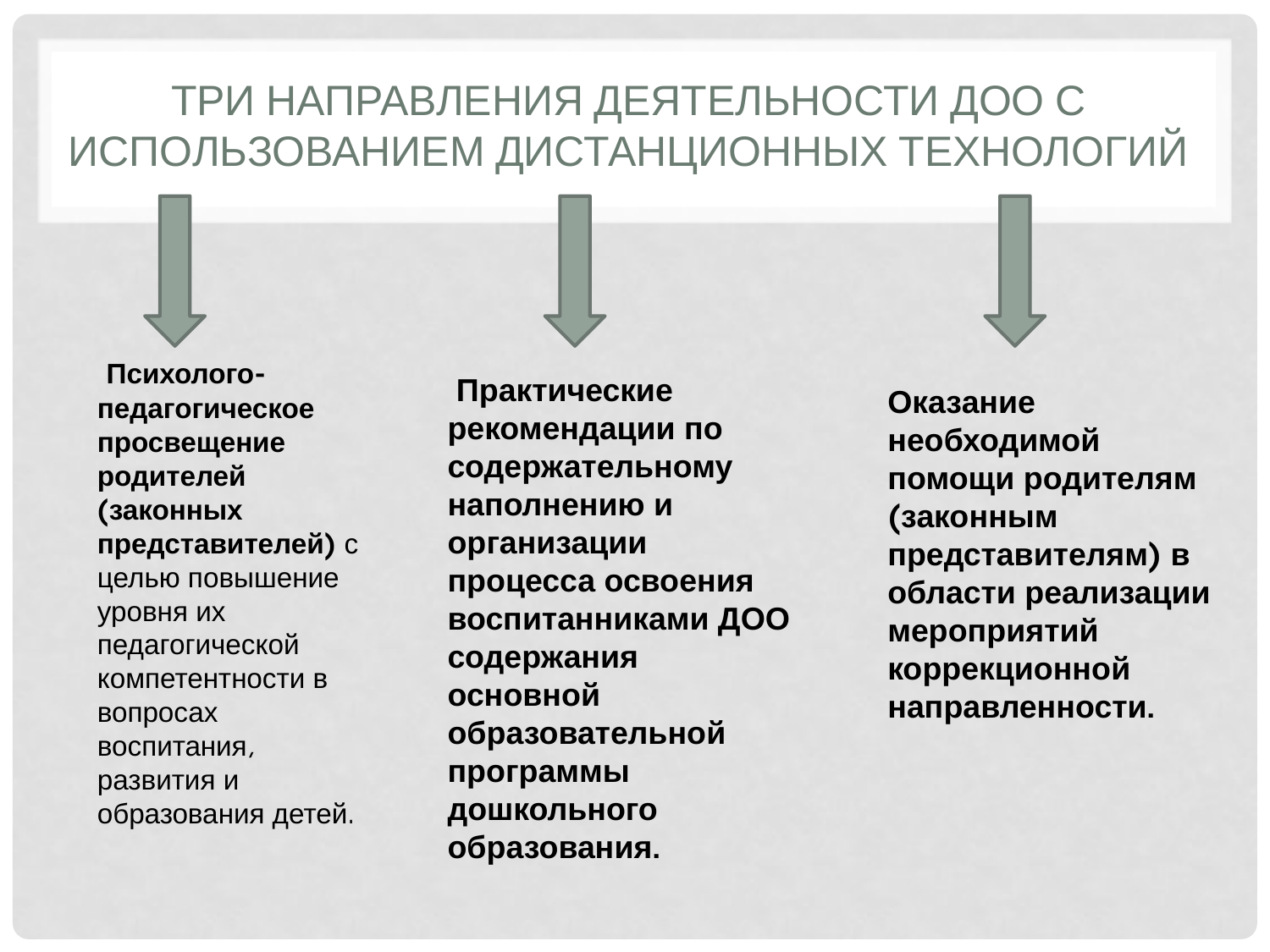

# Три направления деятельности ДОО с использованием дистанционных технологий

 Психолого-педагогическое просвещение родителей (законных представителей) с целью повышение уровня их педагогической компетентности в вопросах воспитания, развития и образования детей.
 Практические рекомендации по содержательному наполнению и организации процесса освоения воспитанниками ДОО содержания основной образовательной программы дошкольного образования.
Оказание необходимой помощи родителям (законным представителям) в области реализации мероприятий коррекционной направленности.